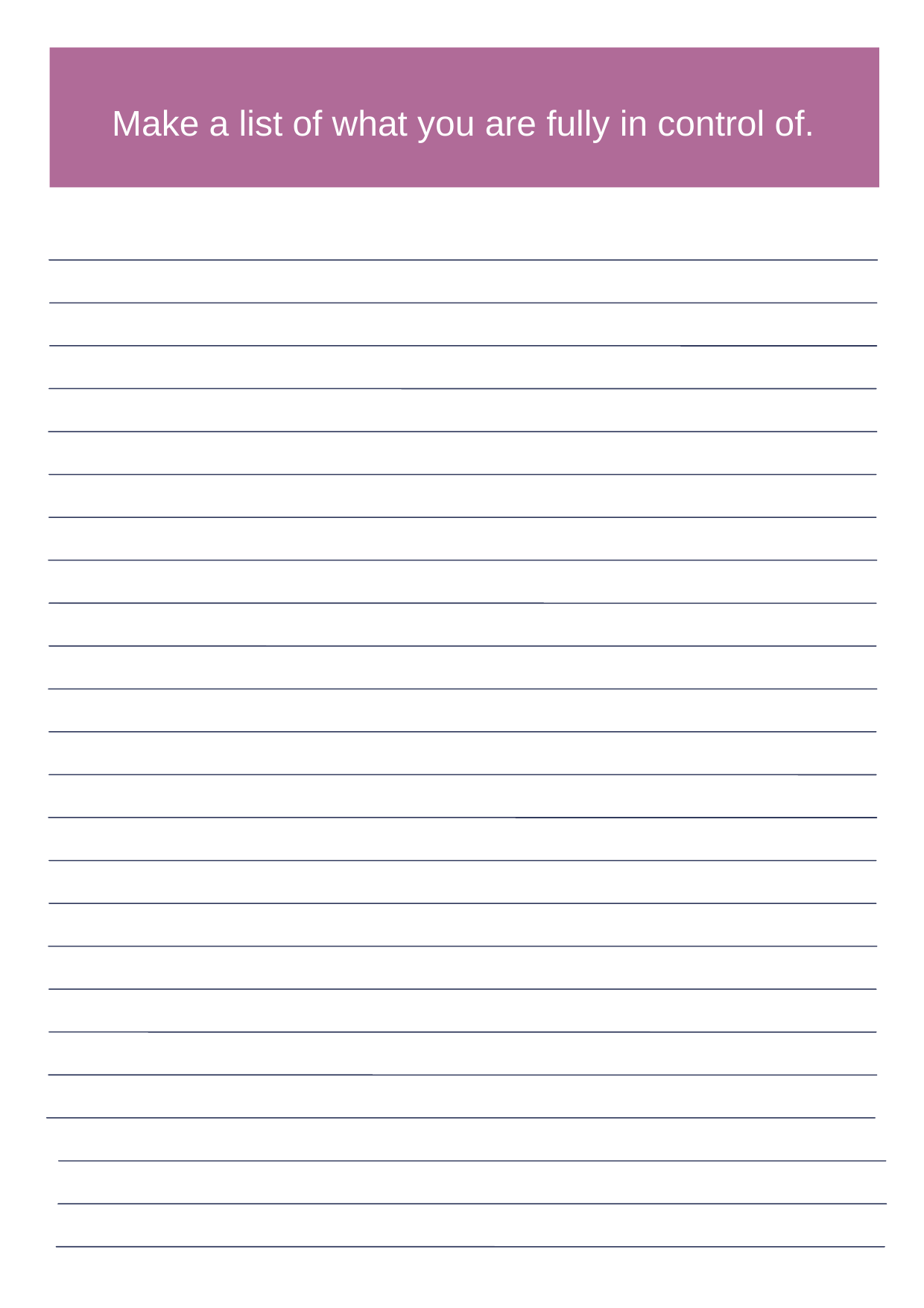

Make a list of what you are fully in control of.